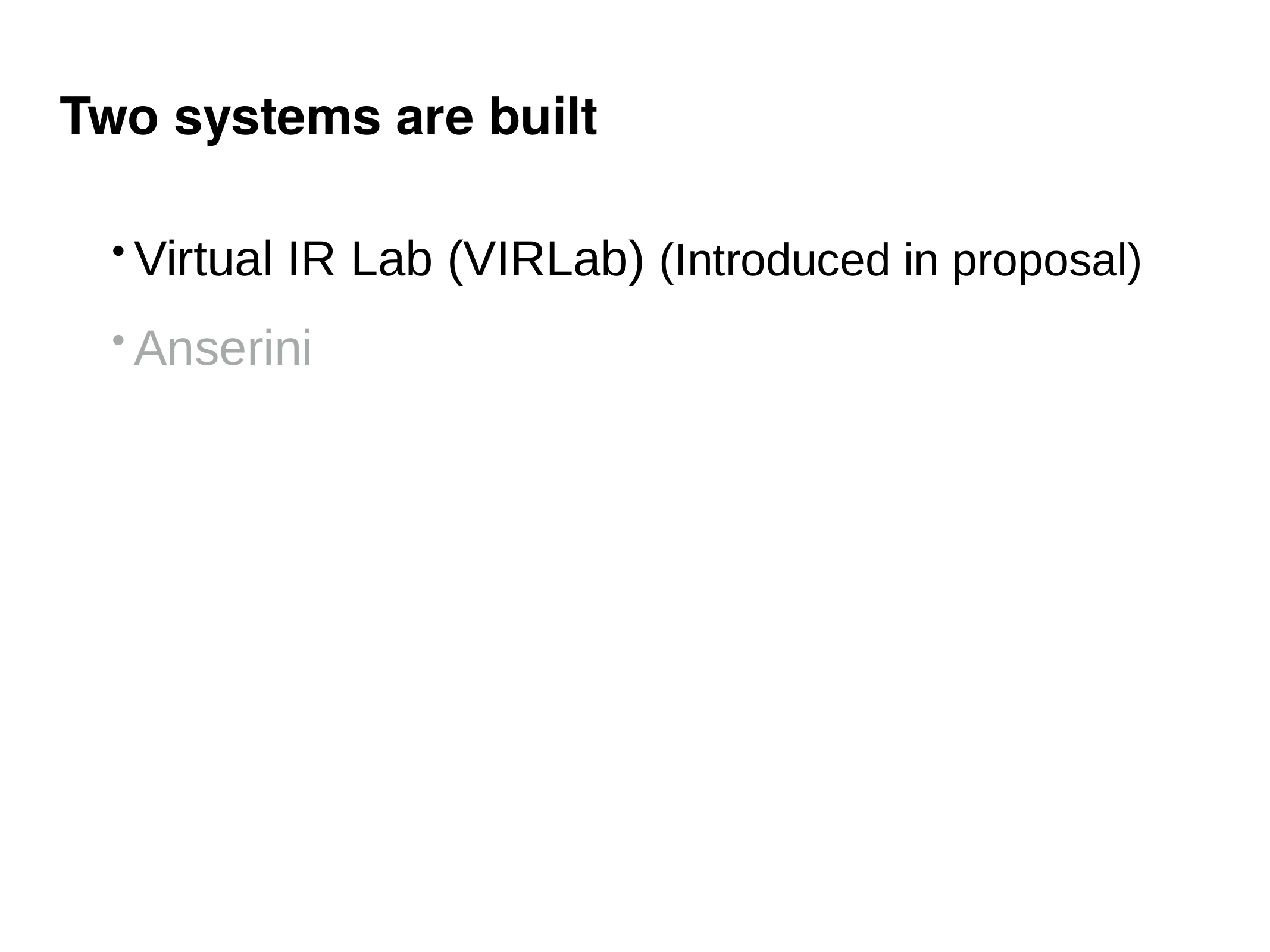

# Two systems are built
Virtual IR Lab (VIRLab) (Introduced in proposal)
Anserini
34